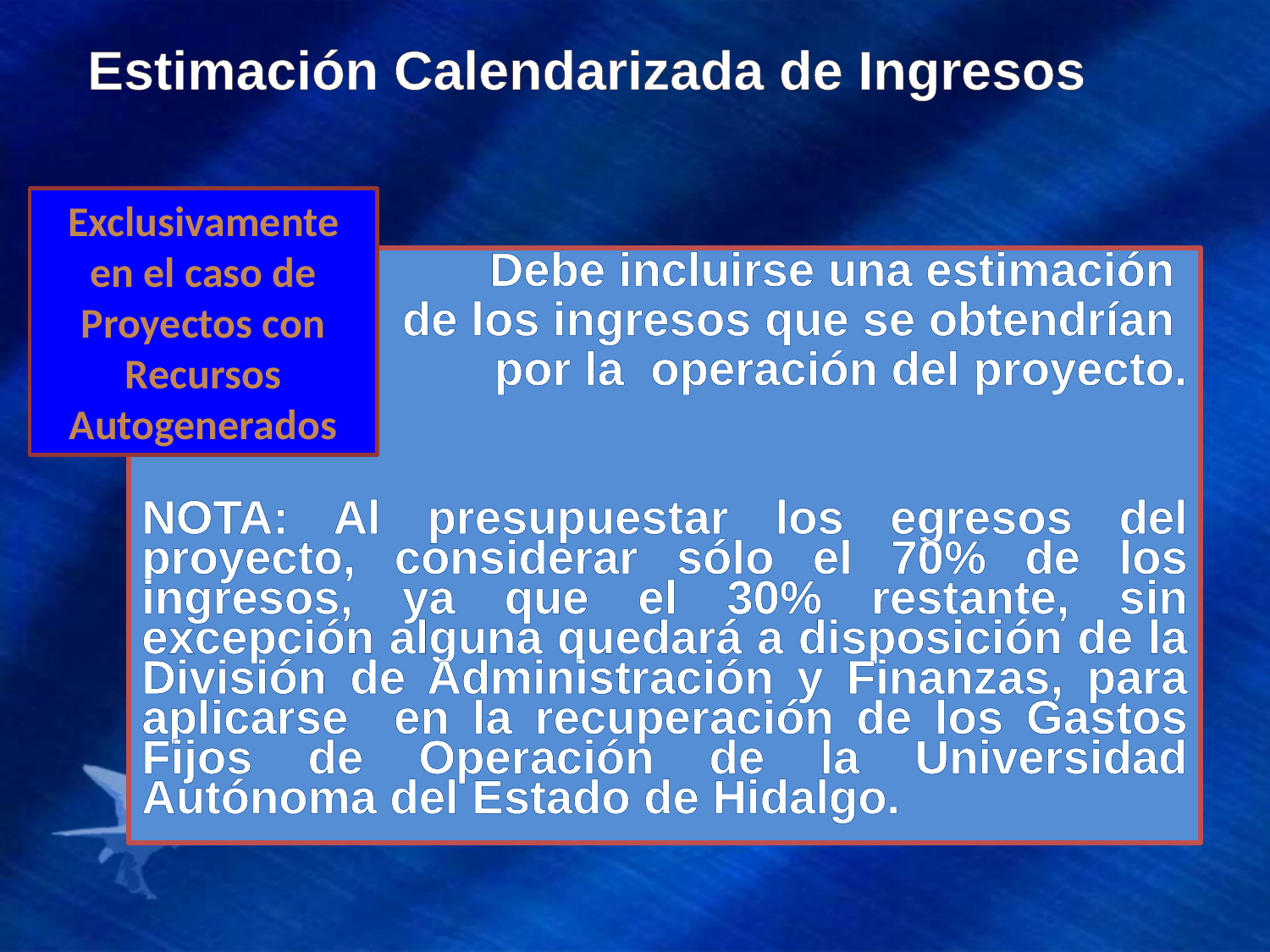

Estimación Calendarizada de Ingresos
Exclusivamente en el caso de Proyectos con Recursos Autogenerados
Debe incluirse una estimación
de los ingresos que se obtendrían
por la  operación del proyecto.

NOTA: Al presupuestar los egresos del proyecto, considerar sólo el 70% de los ingresos, ya que el 30% restante, sin excepción alguna quedará a disposición de la División de Administración y Finanzas, para aplicarse  en la recuperación de los Gastos Fijos de Operación de la Universidad Autónoma del Estado de Hidalgo.